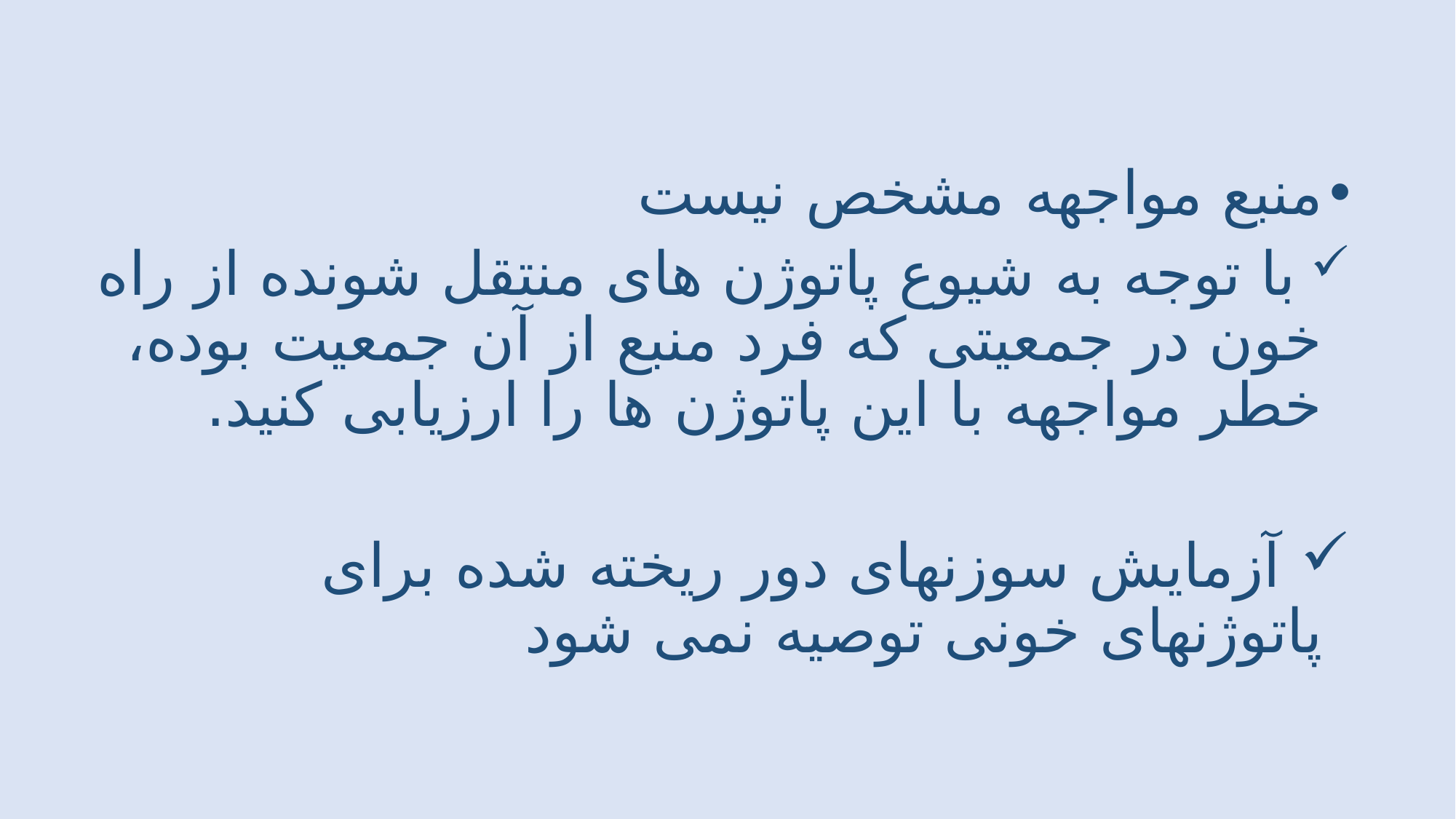

منبع مواجهه مشخص نیست
 با توجه به شیوع پاتوژن های منتقل شونده از راه خون در جمعیتی که فرد منبع از آن جمعیت بوده، خطر مواجهه با این پاتوژن ها را ارزیابی کنید.

 آزمایش سوزنهای دور ریخته شده برای پاتوژنهای خونی توصیه نمی شود